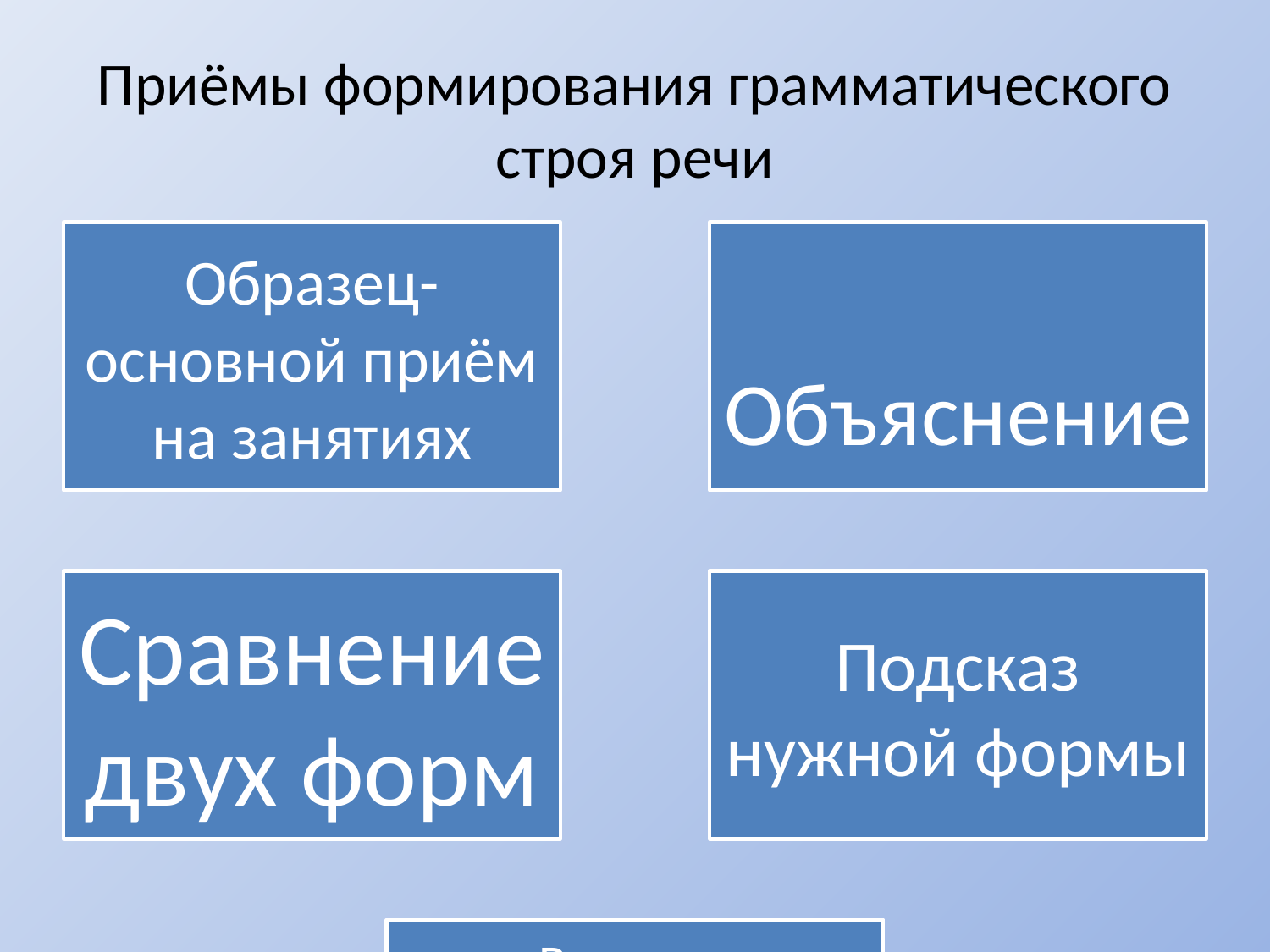

# Приёмы формирования грамматического строя речи
Образец- основной приём на занятиях
Сравнение двух форм
Подсказ нужной формы
   Объяснение